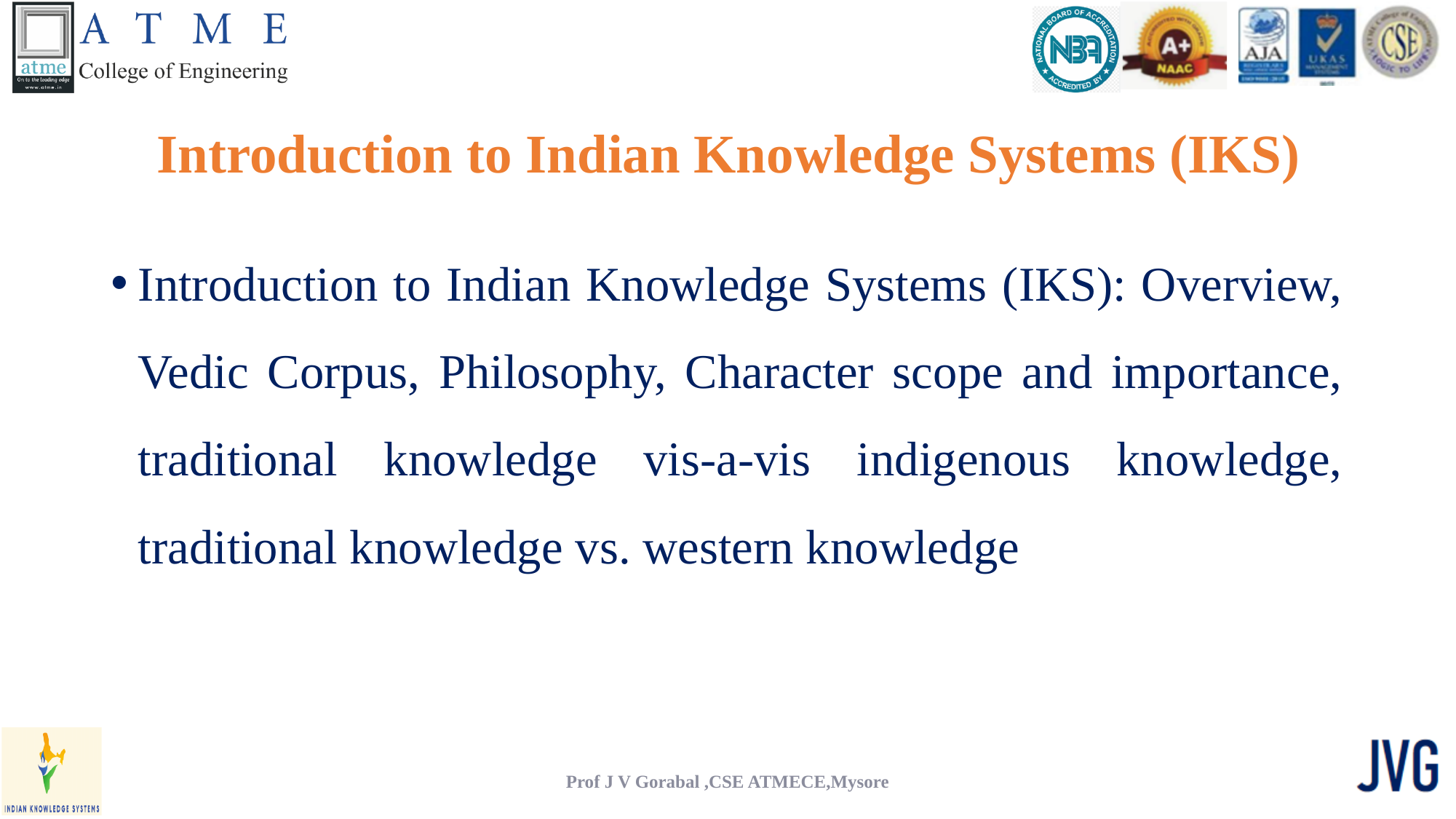

# Introduction to Indian Knowledge Systems (IKS)
Introduction to Indian Knowledge Systems (IKS): Overview, Vedic Corpus, Philosophy, Character scope and importance, traditional knowledge vis-a-vis indigenous knowledge, traditional knowledge vs. western knowledge
Prof J V Gorabal ,CSE ATMECE,Mysore